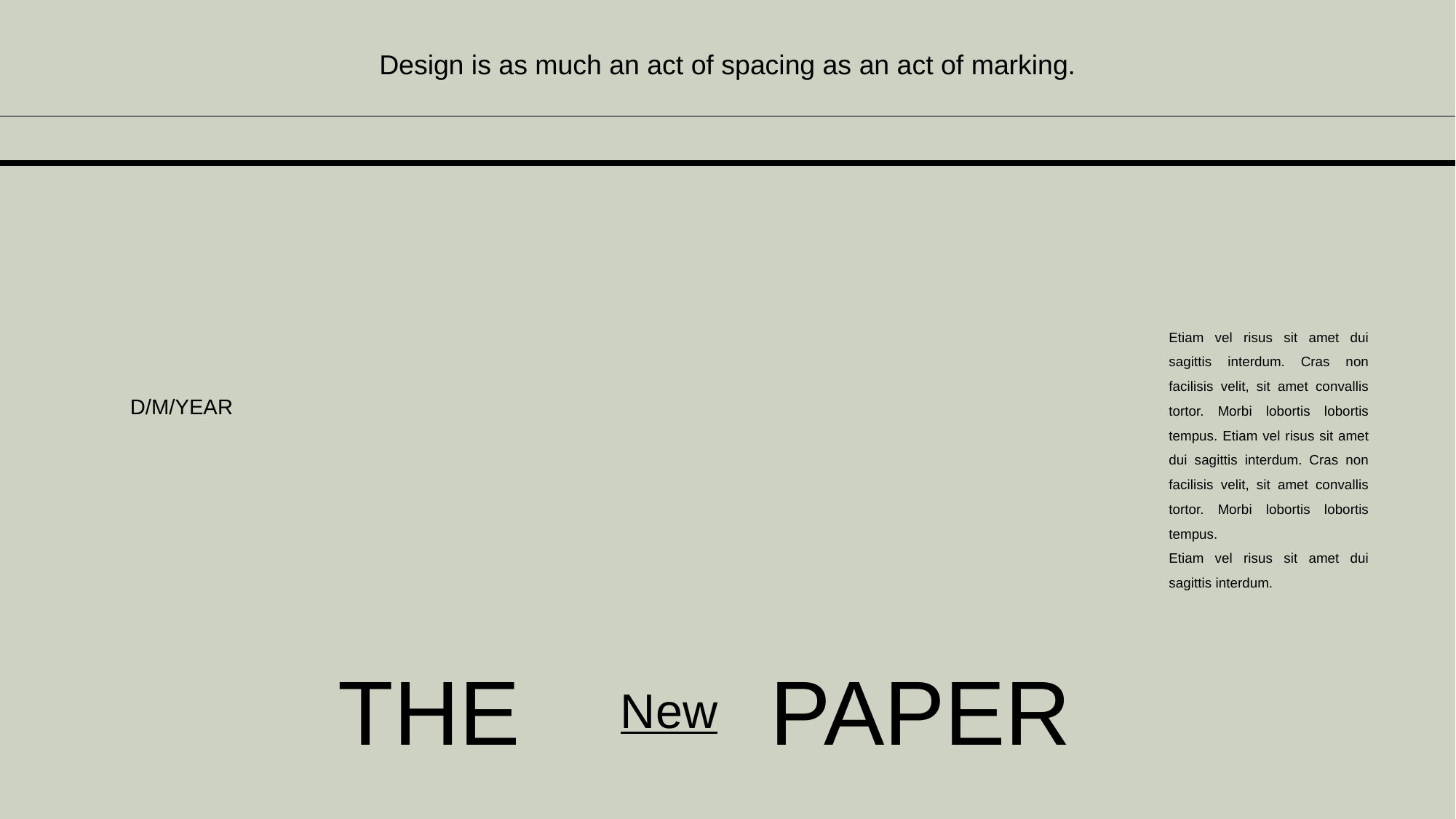

Design is as much an act of spacing as an act of marking.

Etiam vel risus sit amet dui sagittis interdum. Cras non facilisis velit, sit amet convallis tortor. Morbi lobortis lobortis tempus. Etiam vel risus sit amet dui sagittis interdum. Cras non facilisis velit, sit amet convallis tortor. Morbi lobortis lobortis tempus.
Etiam vel risus sit amet dui sagittis interdum.
D/M/YEAR
THE
PAPER
New